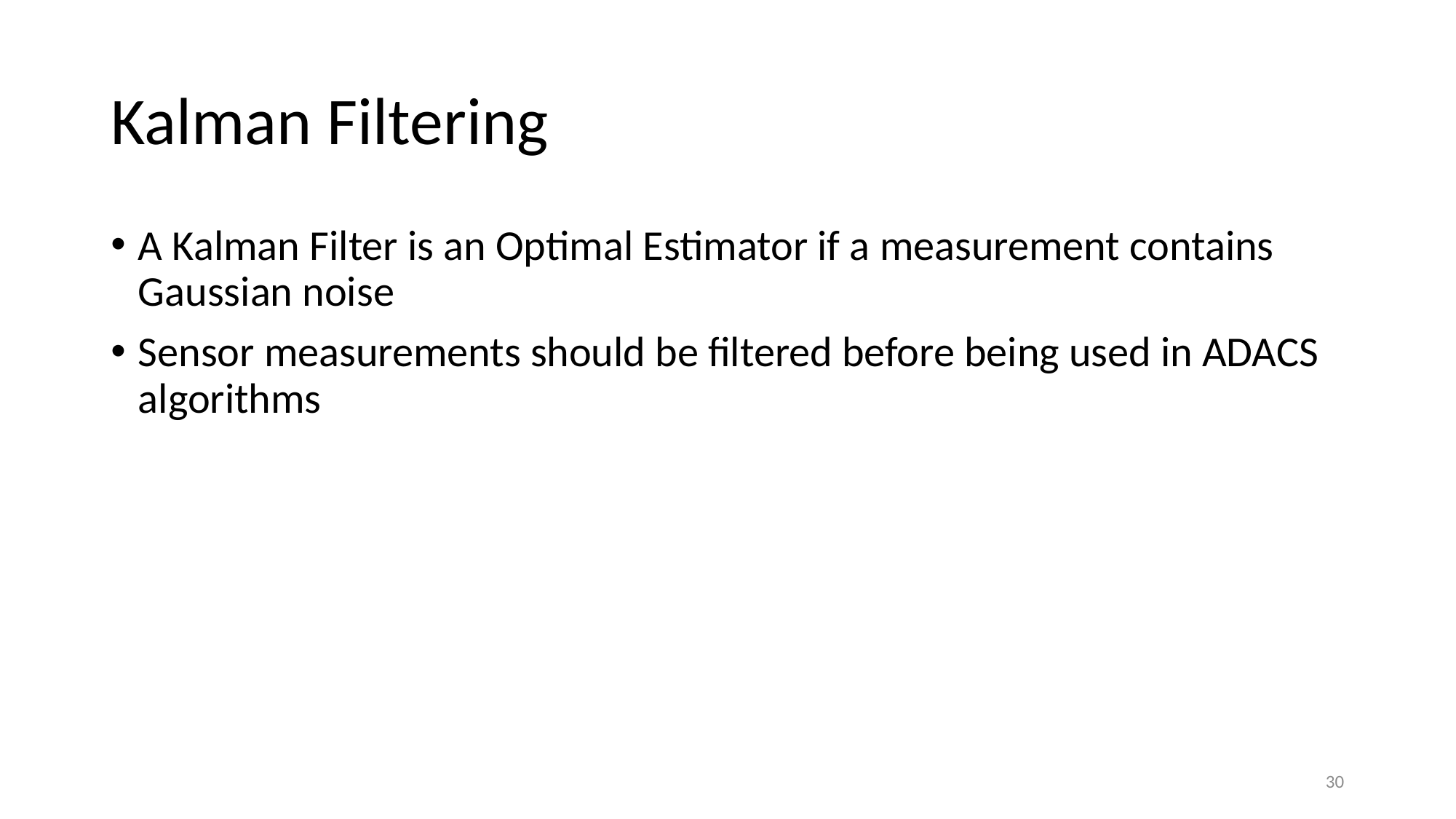

# Kalman Filtering
A Kalman Filter is an Optimal Estimator if a measurement contains Gaussian noise
Sensor measurements should be filtered before being used in ADACS algorithms
30